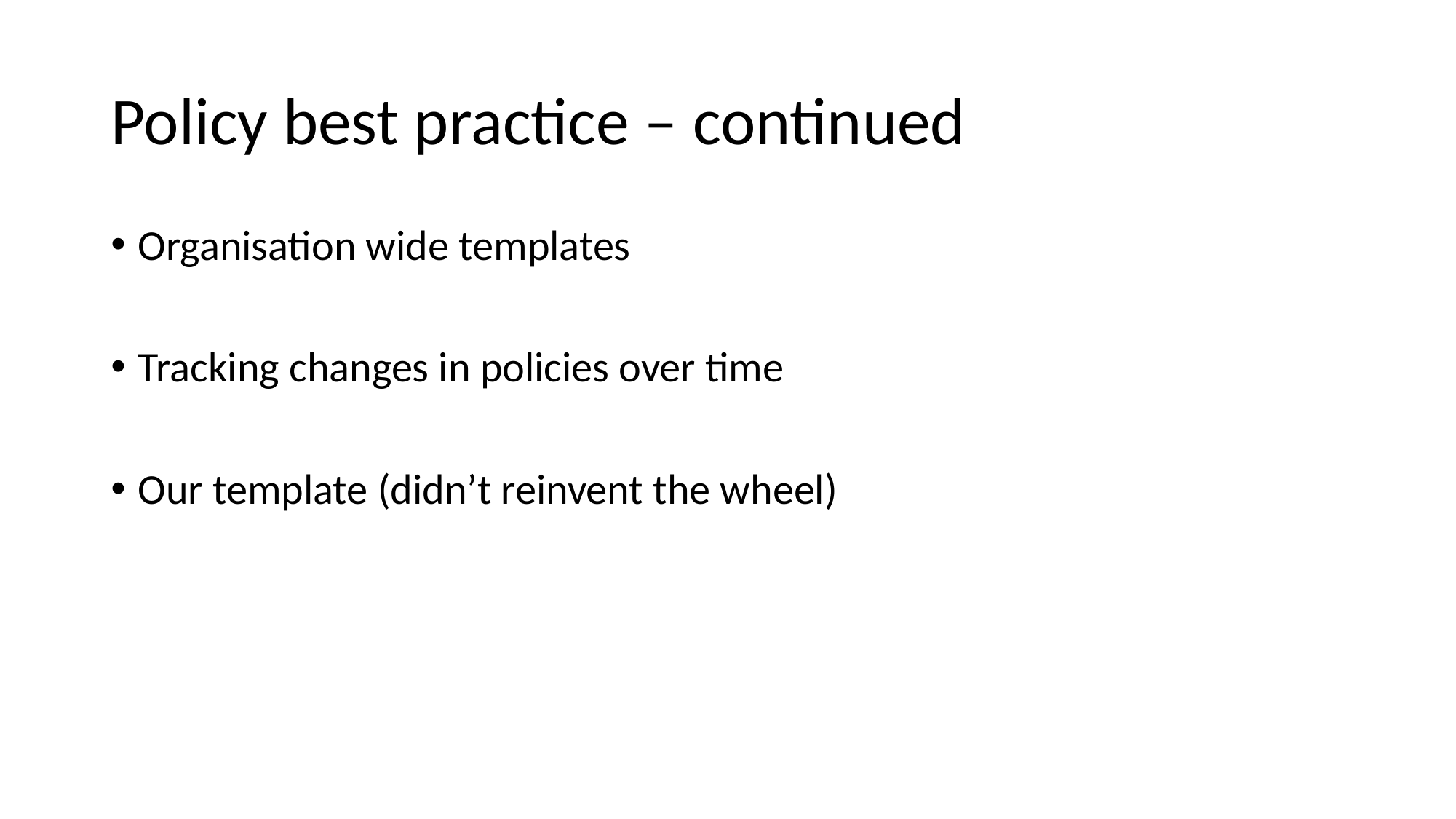

# Policy best practice – continued
Organisation wide templates

Tracking changes in policies over time

Our template (didn’t reinvent the wheel)